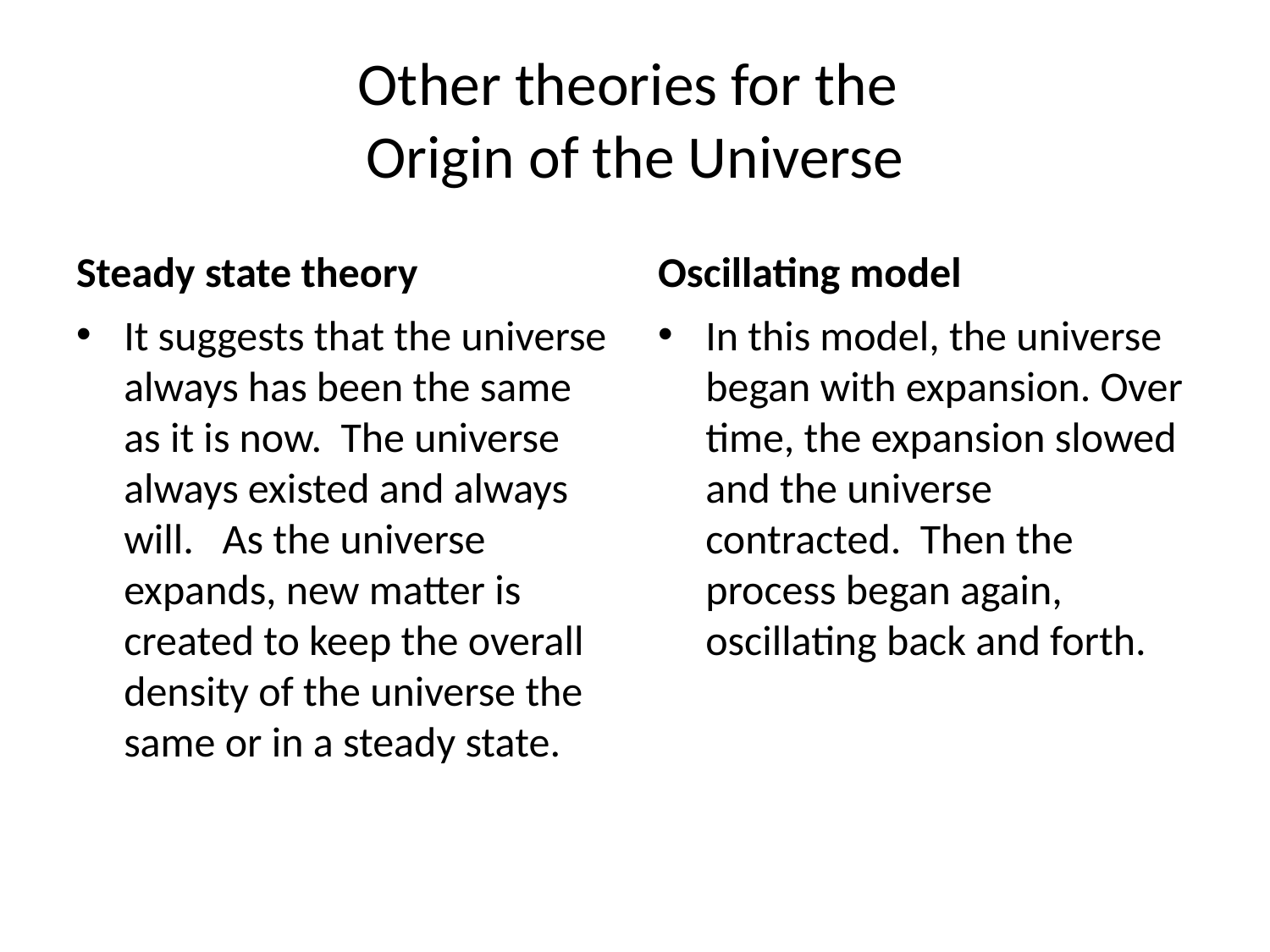

# Other theories for the Origin of the Universe
Steady state theory
Oscillating model
It suggests that the universe always has been the same as it is now.  The universe always existed and always will.   As the universe expands, new matter is created to keep the overall density of the universe the same or in a steady state.
In this model, the universe began with expansion. Over time, the expansion slowed and the universe contracted.  Then the process began again, oscillating back and forth.